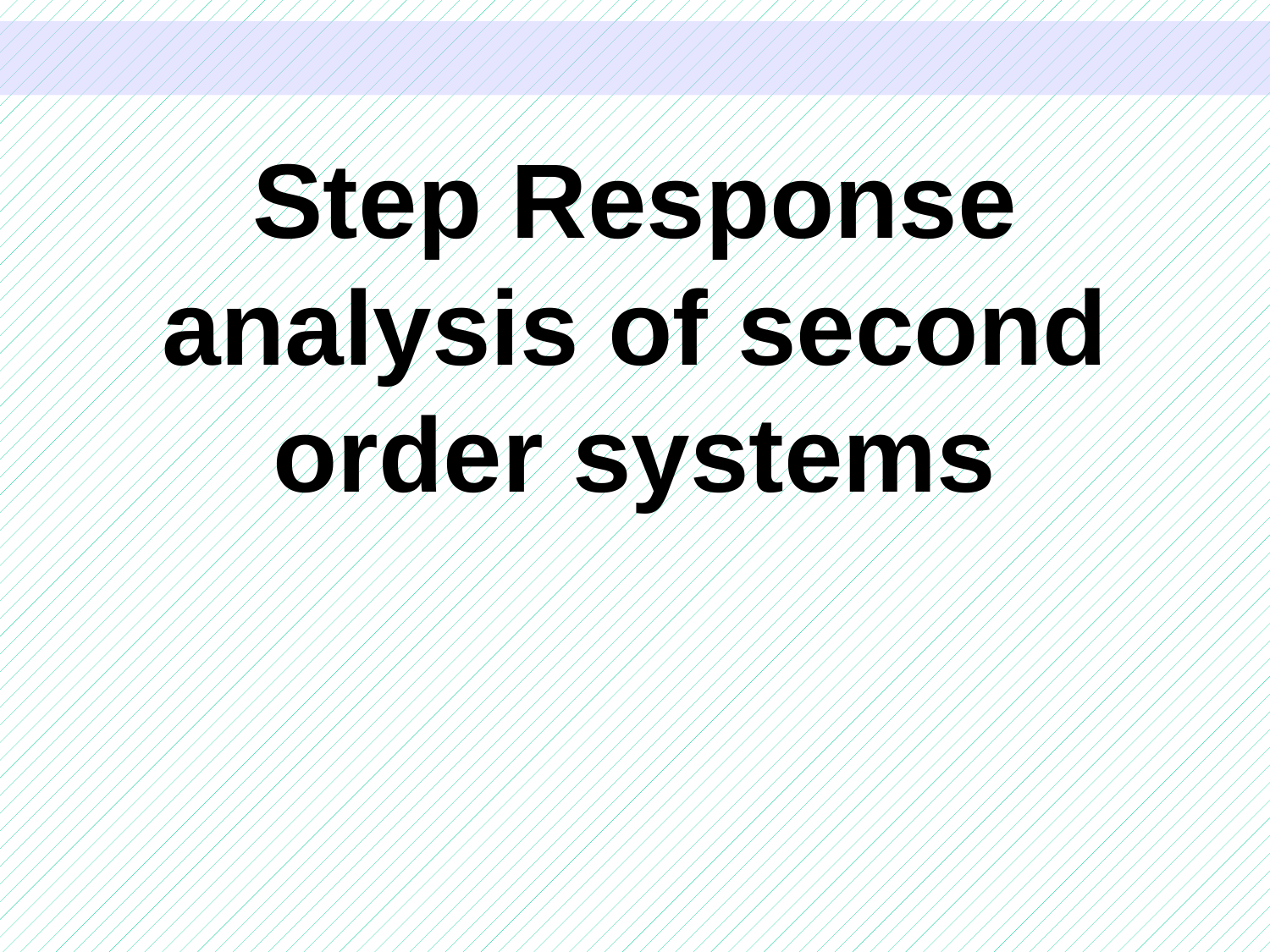

# Step Response analysis of second order systems